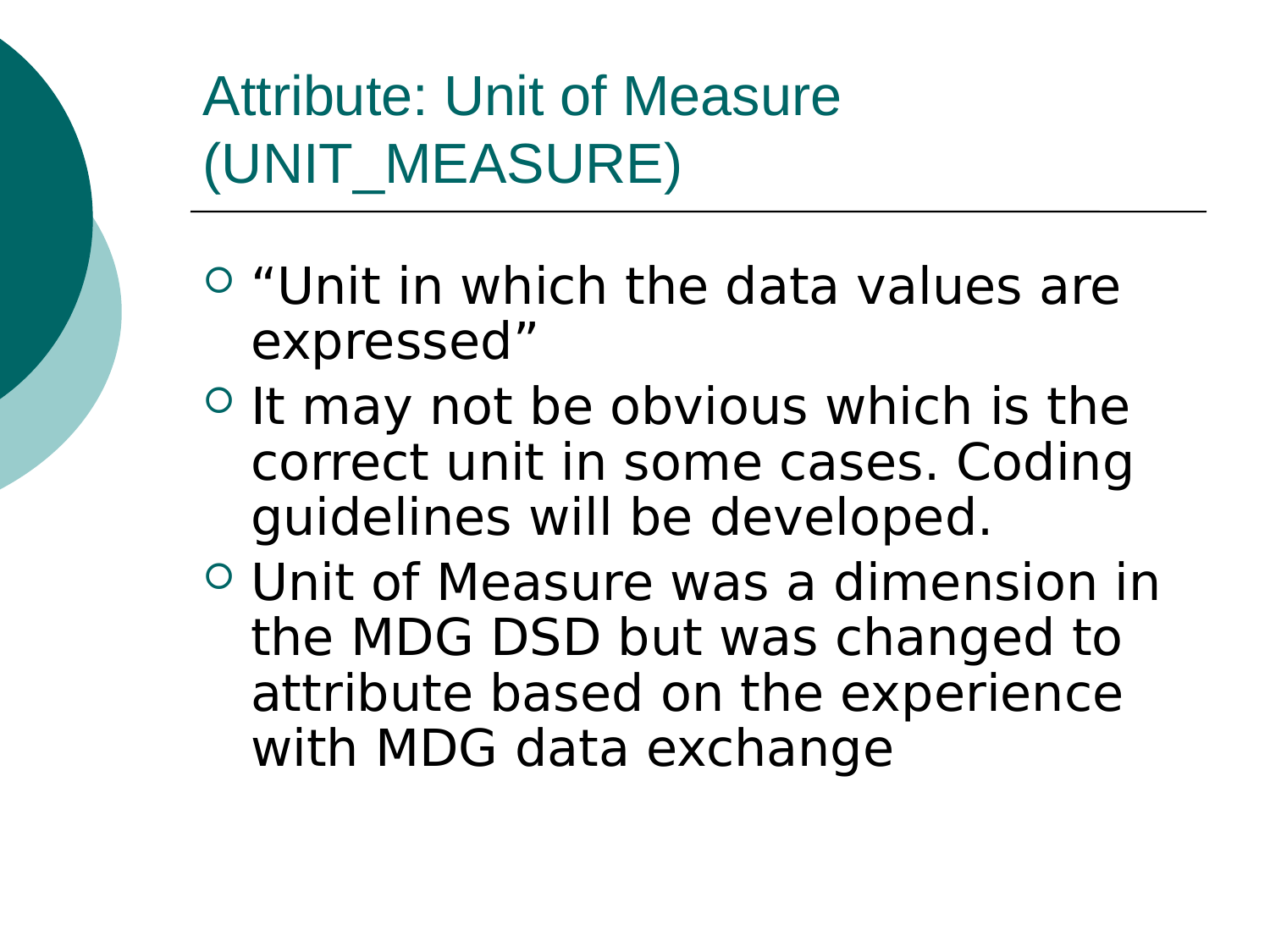

# Attribute: Unit of Measure (UNIT_MEASURE)
“Unit in which the data values are expressed”
It may not be obvious which is the correct unit in some cases. Coding guidelines will be developed.
Unit of Measure was a dimension in the MDG DSD but was changed to attribute based on the experience with MDG data exchange